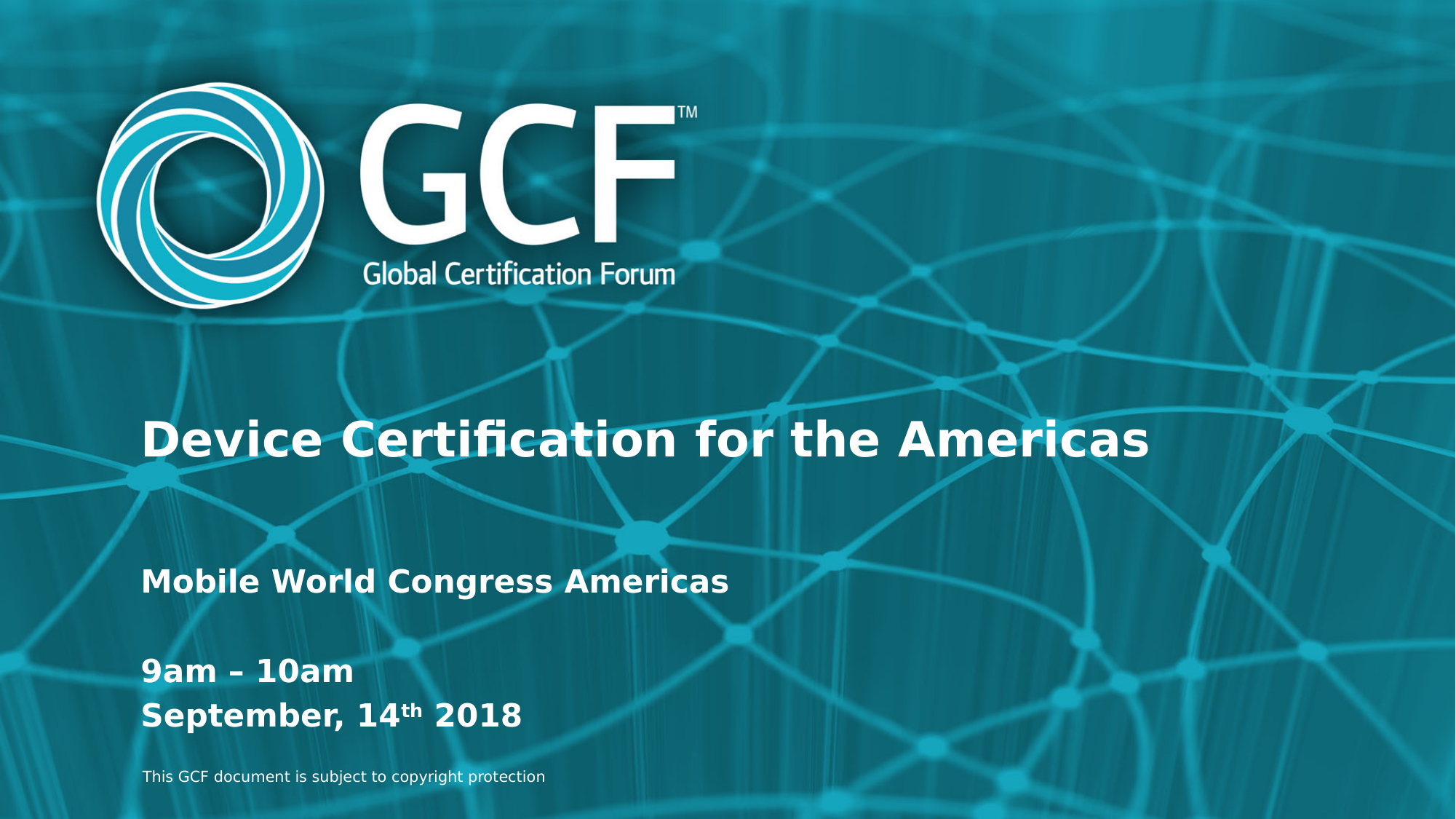

# Device Certification for the Americas
Mobile World Congress Americas

9am – 10am
September, 14th 2018